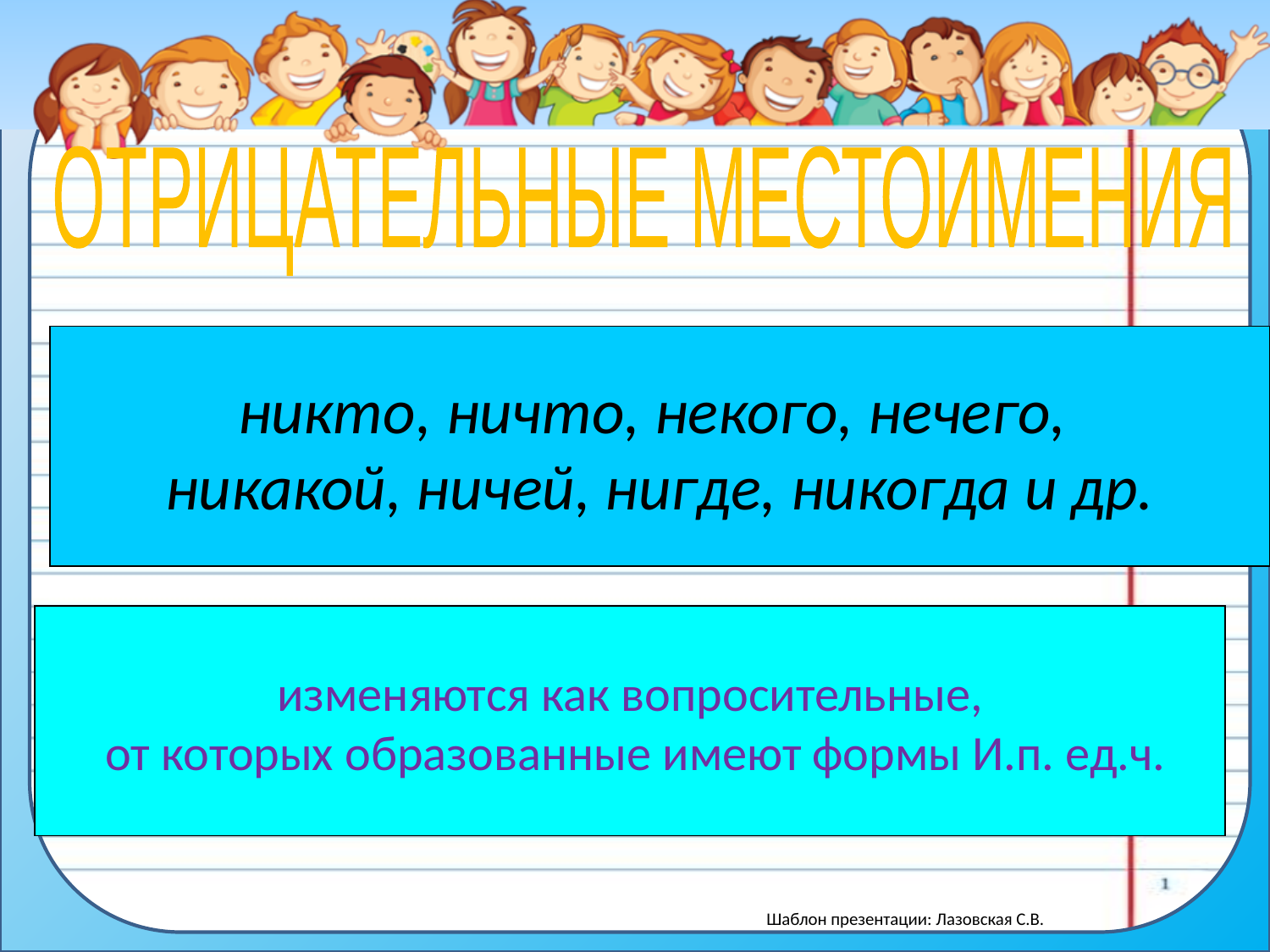

ОТРИЦАТЕЛЬНЫЕ МЕСТОИМЕНИЯ

никто, ничто, некого, нечего,
никакой, ничей, нигде, никогда и др.
изменяются как вопросительные,
 от которых образованные имеют формы И.п. ед.ч.